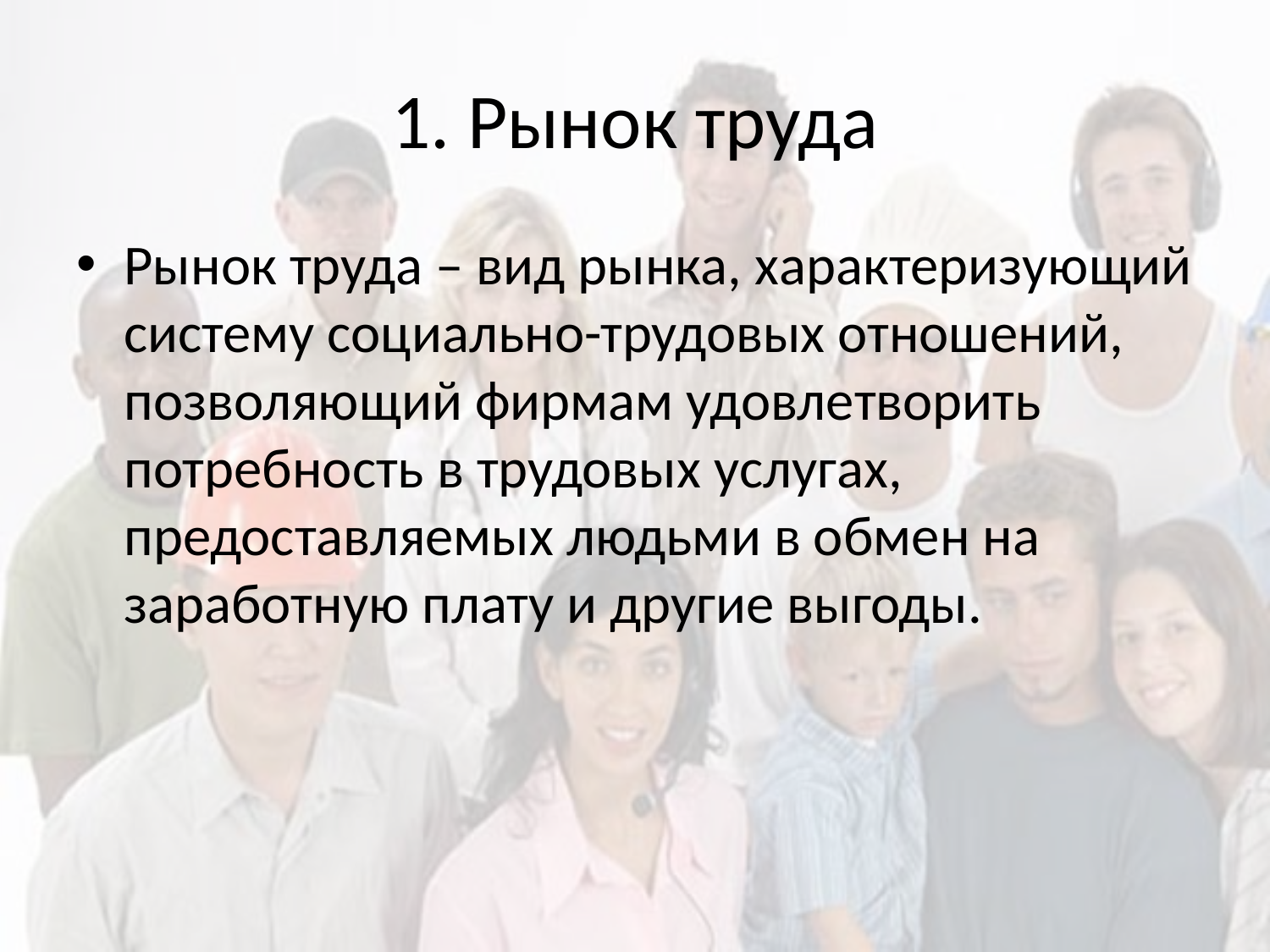

# 1. Рынок труда
Рынок труда – вид рынка, характеризующий систему социально-трудовых отношений, позволяющий фирмам удовлетворить потребность в трудовых услугах, предоставляемых людьми в обмен на заработную плату и другие выгоды.